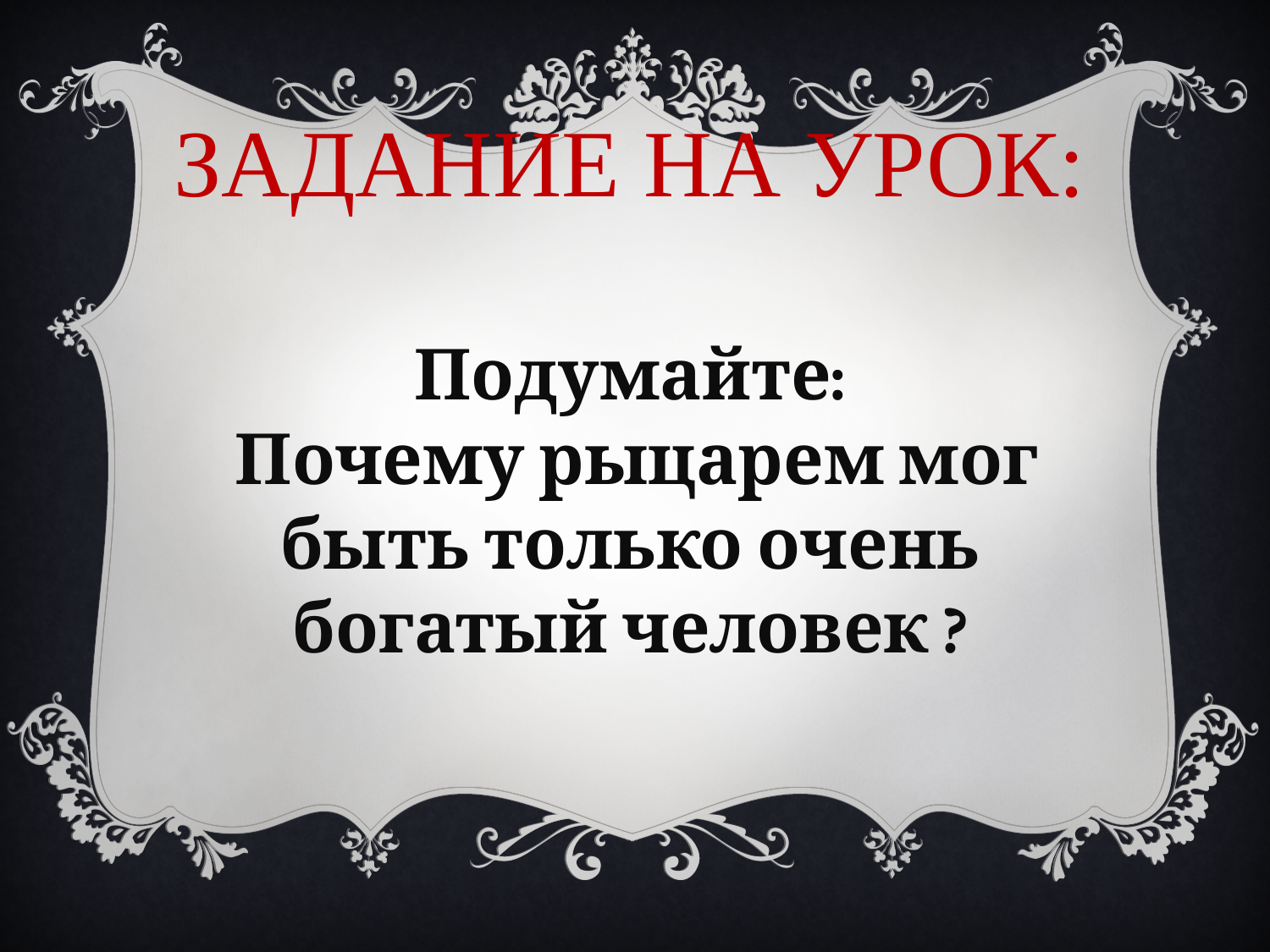

ЗАДАНИЕ НА УРОК:
Подумайте:
 Почему рыцарем мог быть только очень богатый человек ?